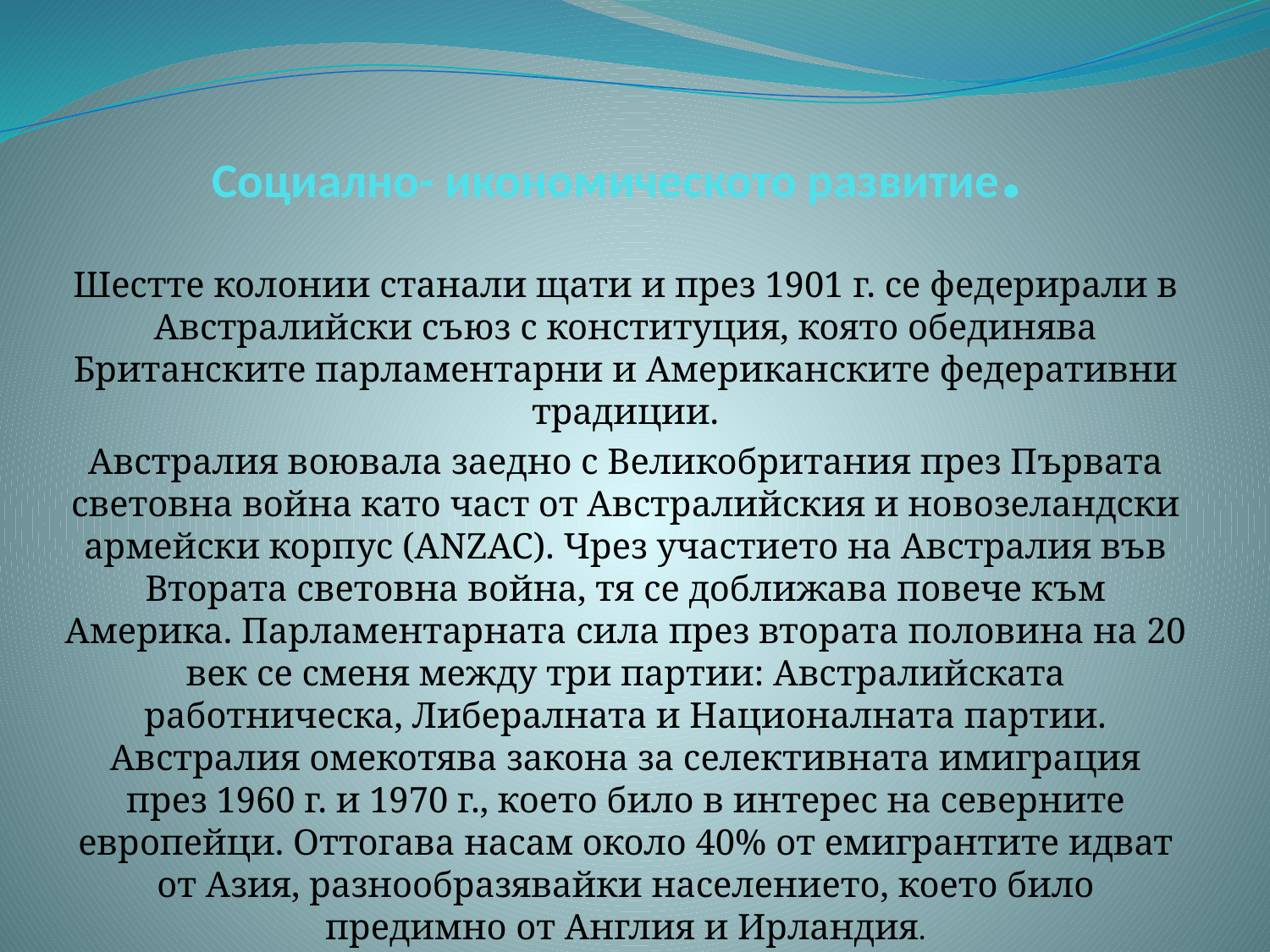

# Социално- икономическото развитие.
Шестте колонии станали щати и през 1901 г. се федерирали в Австралийски съюз с конституция, която обединява Британските парламентарни и Американските федеративни традиции.
Австралия воювала заедно с Великобритания през Първата световна война като част от Австралийския и новозеландски армейски корпус (ANZAC). Чрез участието на Австралия във Втората световна война, тя се доближава повече към Америка. Парламентарната сила през втората половина на 20 век се сменя между три партии: Австралийската работническа, Либералната и Националната партии. Австралия омекотява закона за селективната имиграция през 1960 г. и 1970 г., което било в интерес на северните европейци. Оттогава насам около 40% от емигрантите идват от Азия, разнообразявайки населението, което било предимно от Англия и Ирландия.